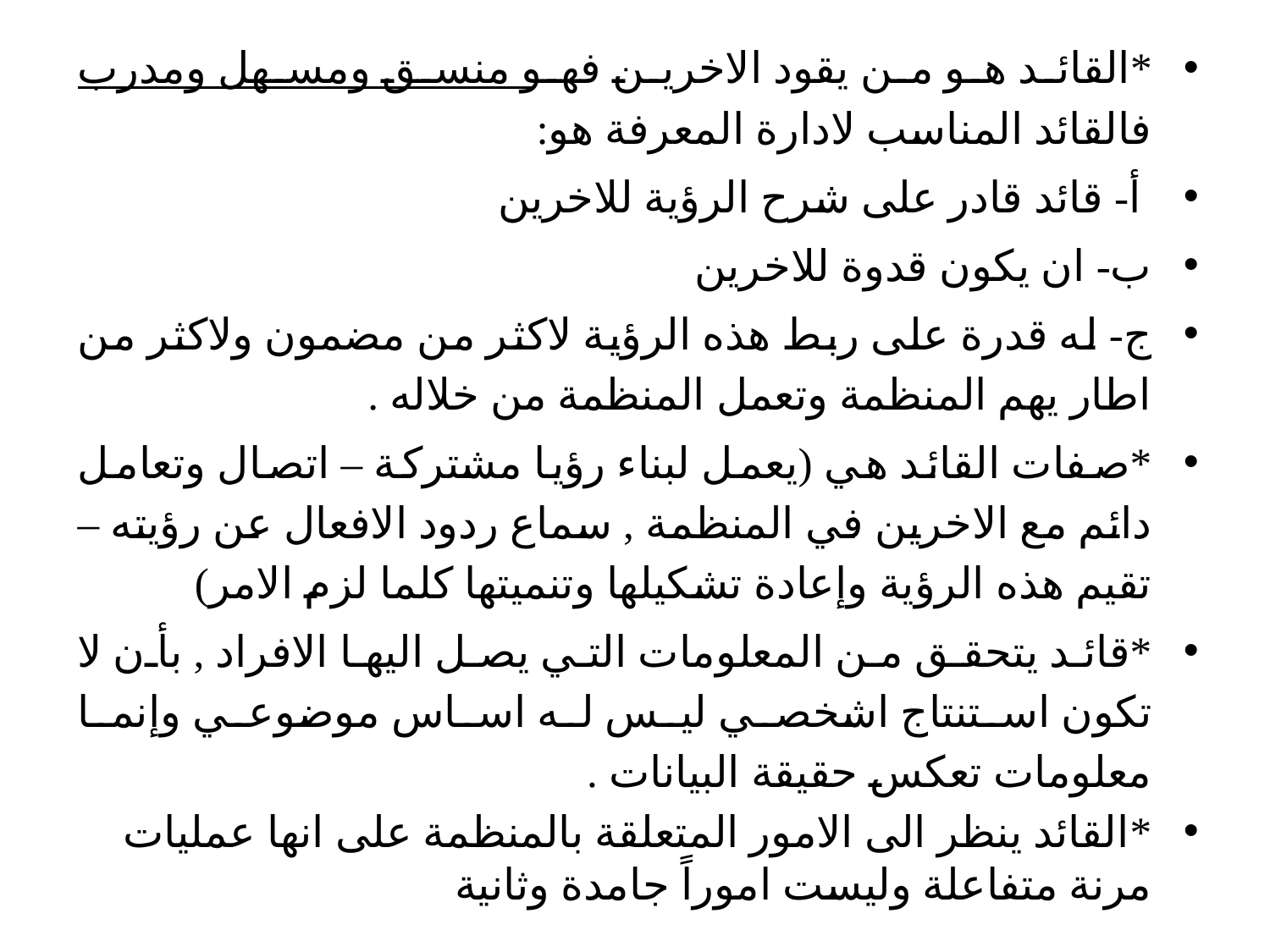

*القائد هو من يقود الاخرين فهو منسق ومسهل ومدرب فالقائد المناسب لادارة المعرفة هو:
 أ- قائد قادر على شرح الرؤية للاخرين
ب- ان يكون قدوة للاخرين
ج- له قدرة على ربط هذه الرؤية لاكثر من مضمون ولاكثر من اطار يهم المنظمة وتعمل المنظمة من خلاله .
*صفات القائد هي (يعمل لبناء رؤيا مشتركة – اتصال وتعامل دائم مع الاخرين في المنظمة , سماع ردود الافعال عن رؤيته – تقيم هذه الرؤية وإعادة تشكيلها وتنميتها كلما لزم الامر)
*قائد يتحقق من المعلومات التي يصل اليها الافراد , بأن لا تكون استنتاج اشخصي ليس له اساس موضوعي وإنما معلومات تعكس حقيقة البيانات .
*القائد ينظر الى الامور المتعلقة بالمنظمة على انها عمليات مرنة متفاعلة وليست اموراً جامدة وثانية